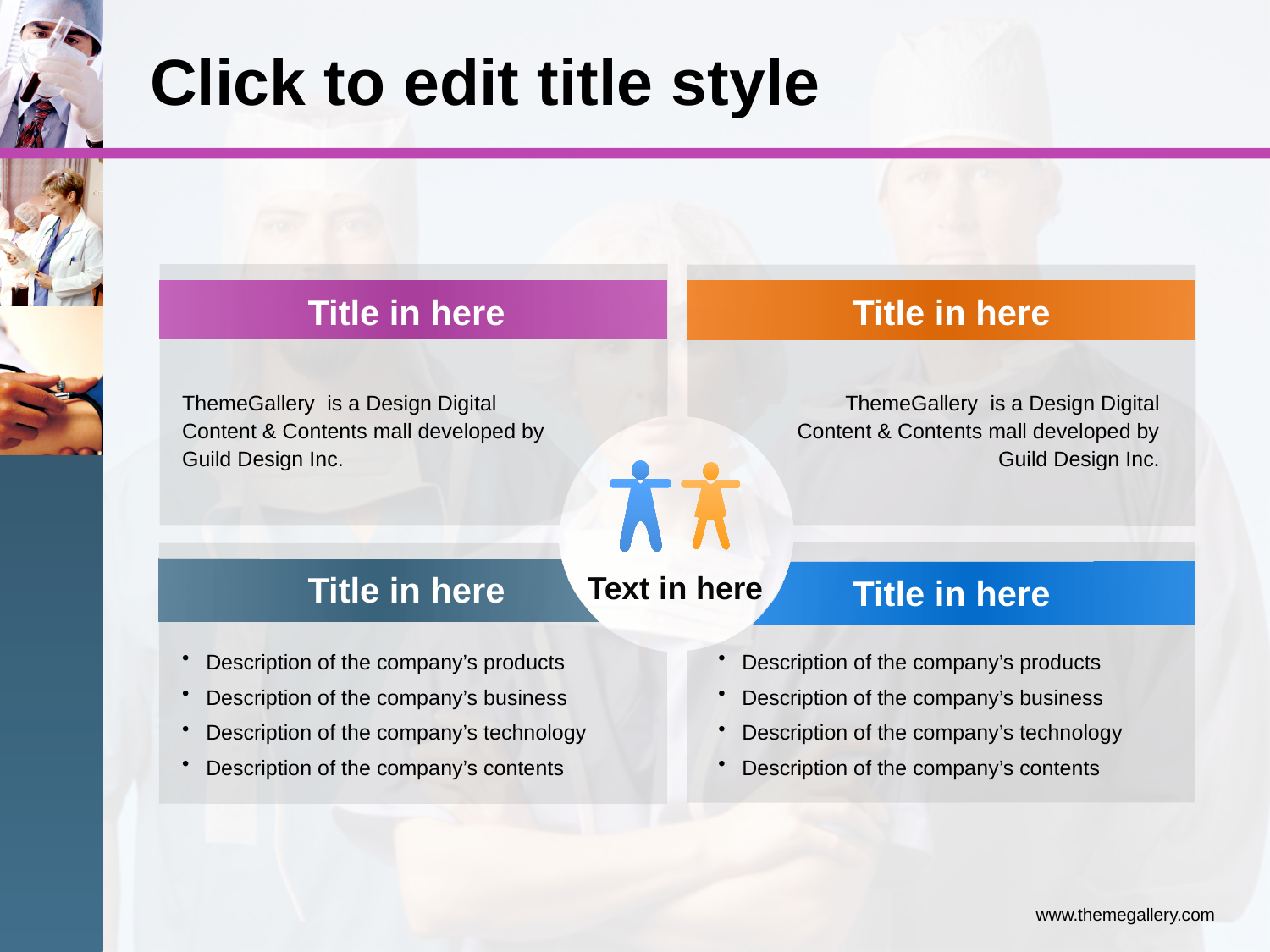

# Click to edit title style

Title in here
Title in here
ThemeGallery  is a Design Digital Content & Contents mall developed by Guild Design Inc.
ThemeGallery  is a Design Digital Content & Contents mall developed by Guild Design Inc.

Text in here

Title in here
Title in here
Description of the company’s products

Description of the company’s business

Description of the company’s technology

Description of the company’s contents
Description of the company’s products

Description of the company’s business

Description of the company’s technology

Description of the company’s contents
www.themegallery.com